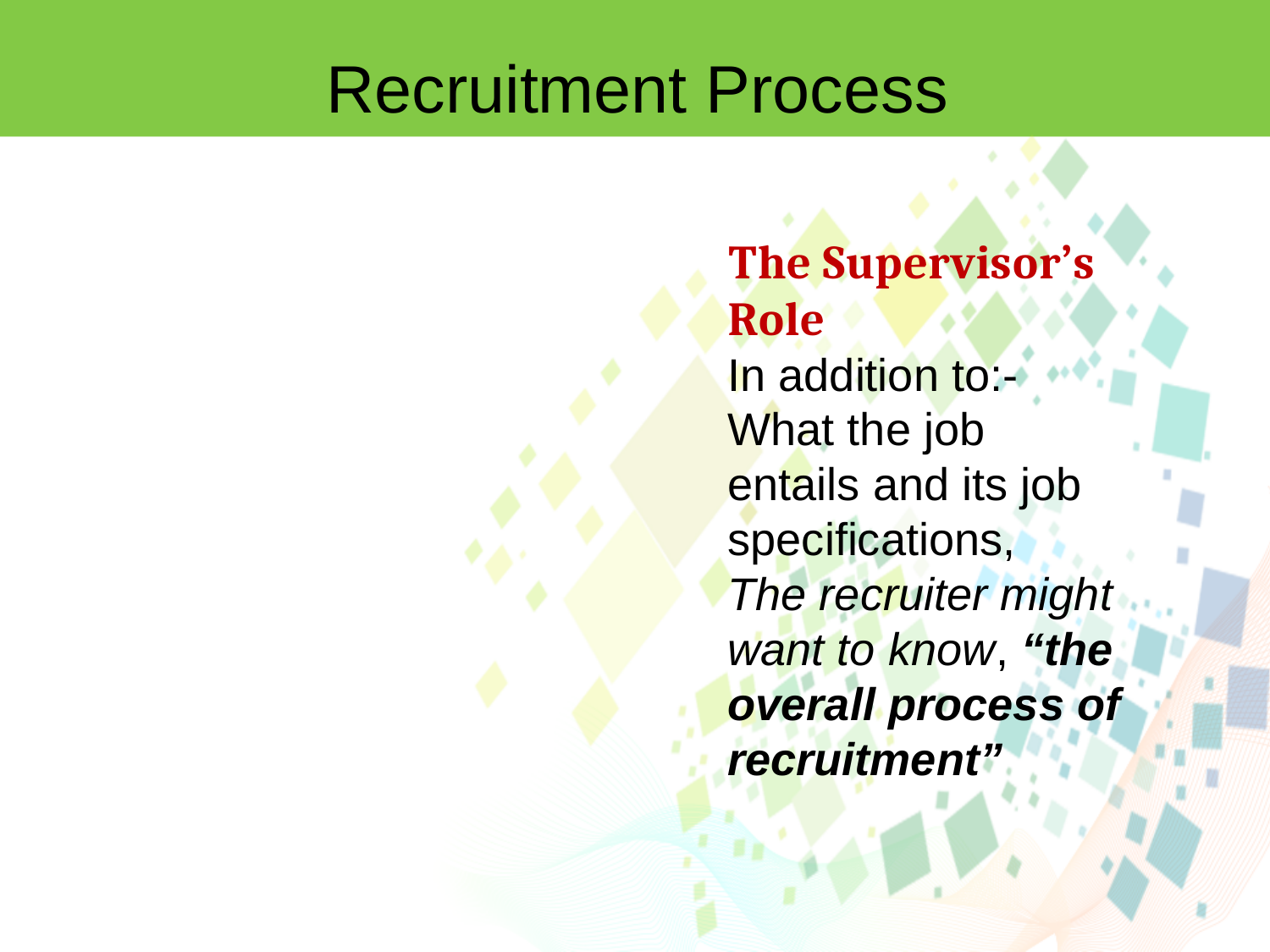

Recruitment Process
The Supervisor’s Role
In addition to:- What the job entails and its job specifications,
The recruiter might want to know, “the overall process of recruitment”